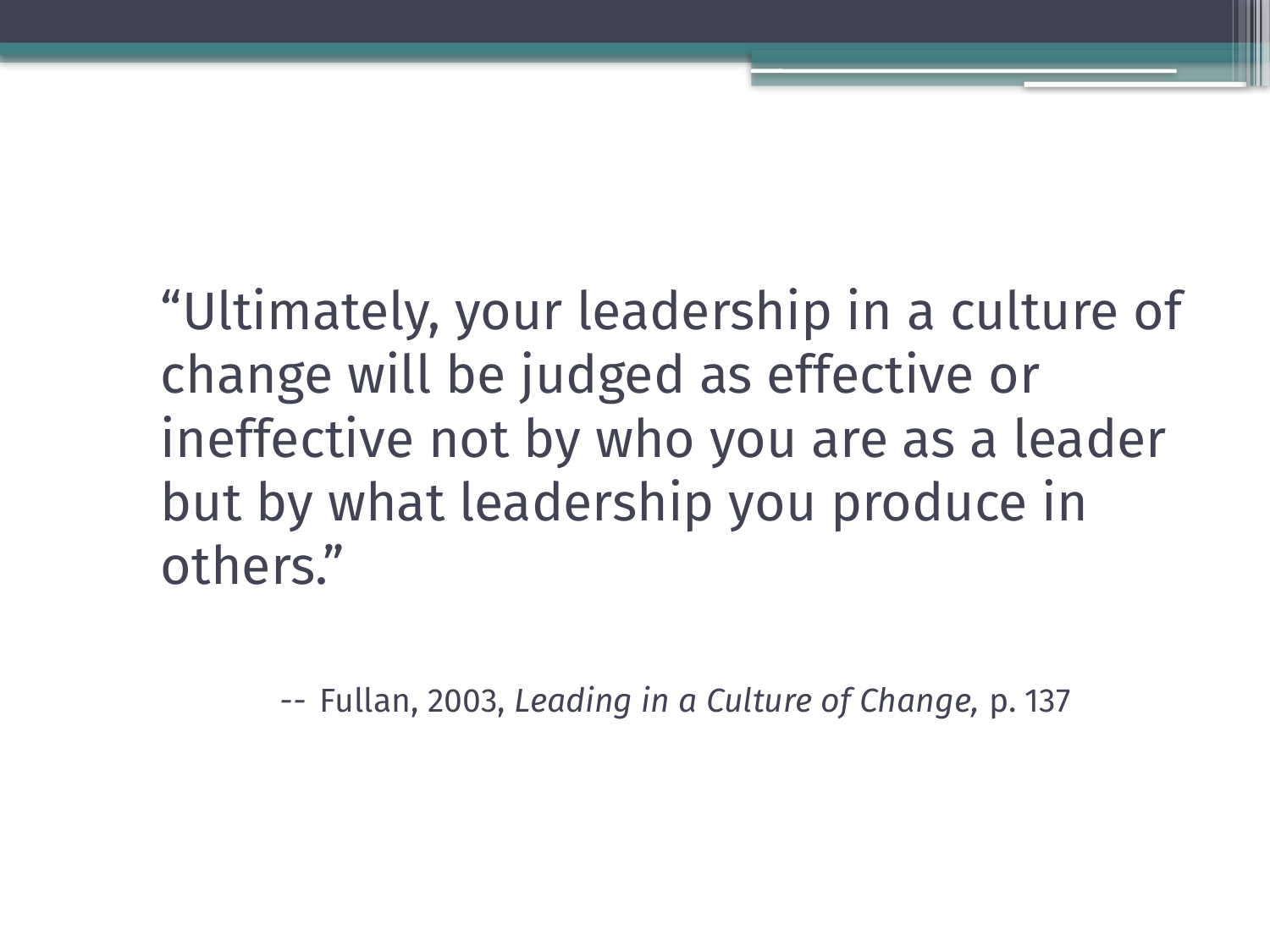

# “Ultimately, your leadership in a culture of change will be judged as effective or ineffective not by who you are as a leader but by what leadership you produce in others.” -- Fullan, 2003, Leading in a Culture of Change, p. 137